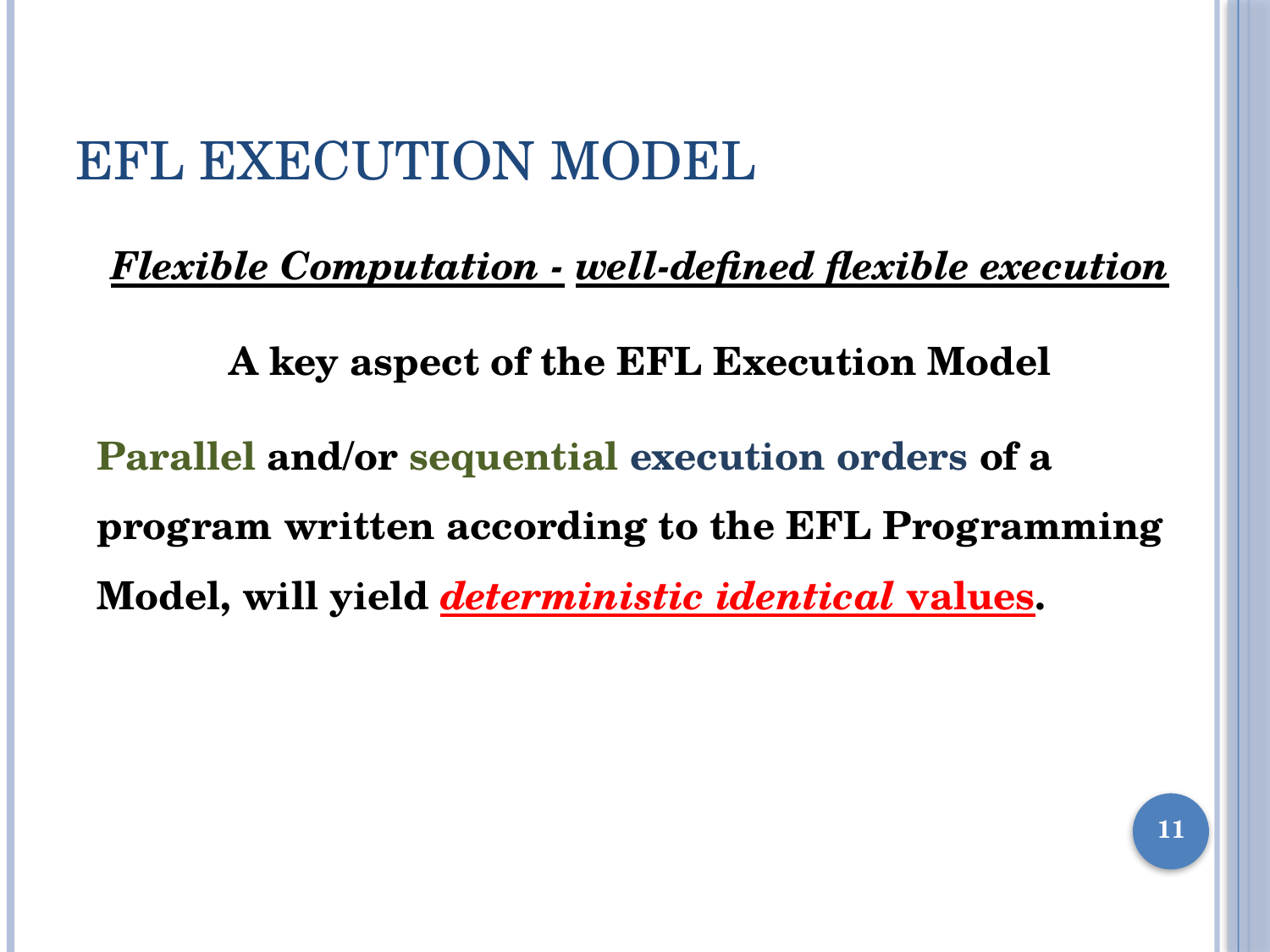

# EFL Execution Model
Flexible Computation - well-defined flexible execution
A key aspect of the EFL Execution Model
Parallel and/or sequential execution orders of a program written according to the EFL Programming Model, will yield deterministic identical values.
11